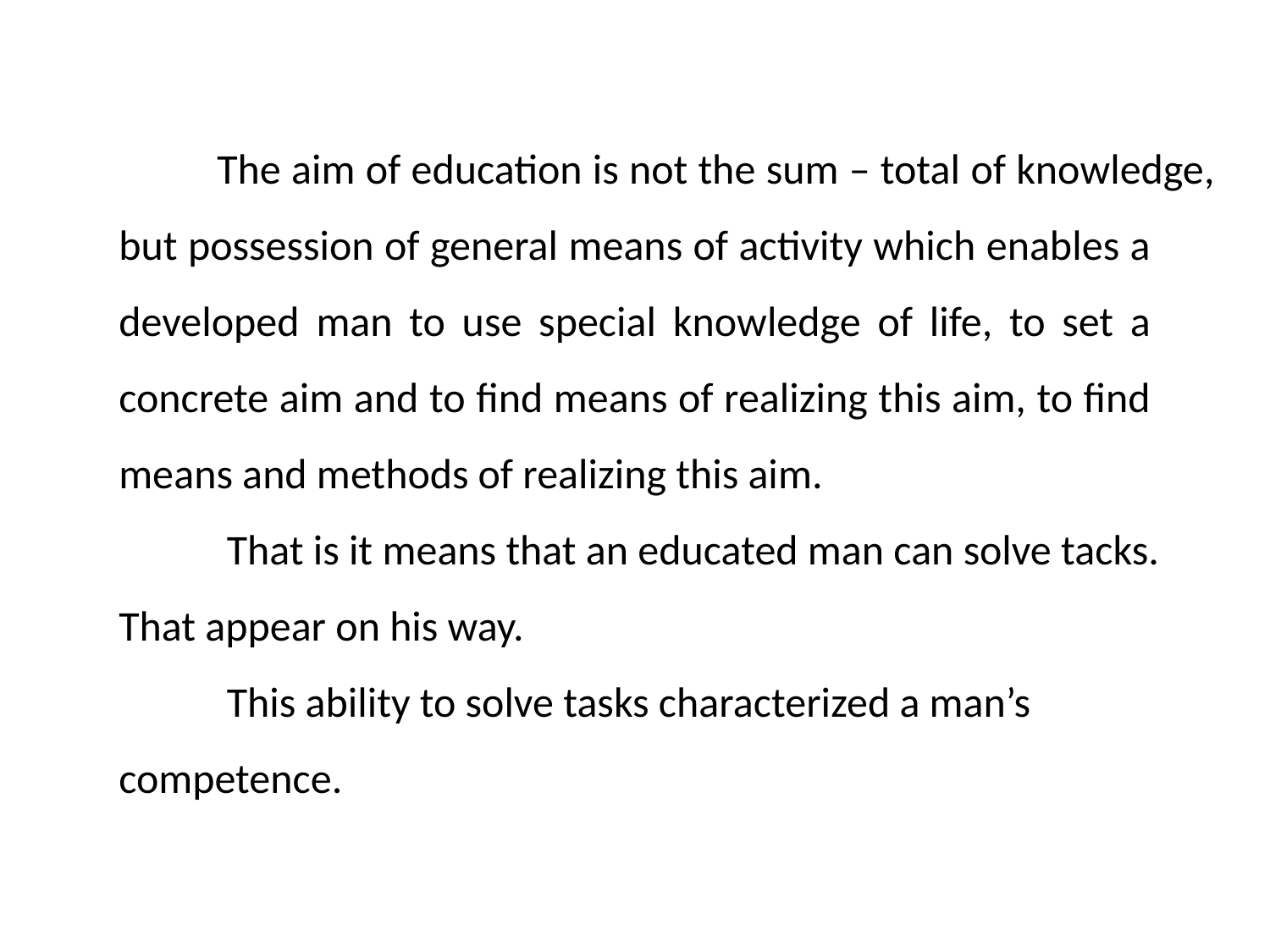

The aim of education is not the sum – total of knowledge, but possession of general means of activity which enables a developed man to use special knowledge of life, to set a concrete aim and to find means of realizing this aim, to find means and methods of realizing this aim.
 That is it means that an educated man can solve tacks. That appear on his way.
 This ability to solve tasks characterized a man’s competence.